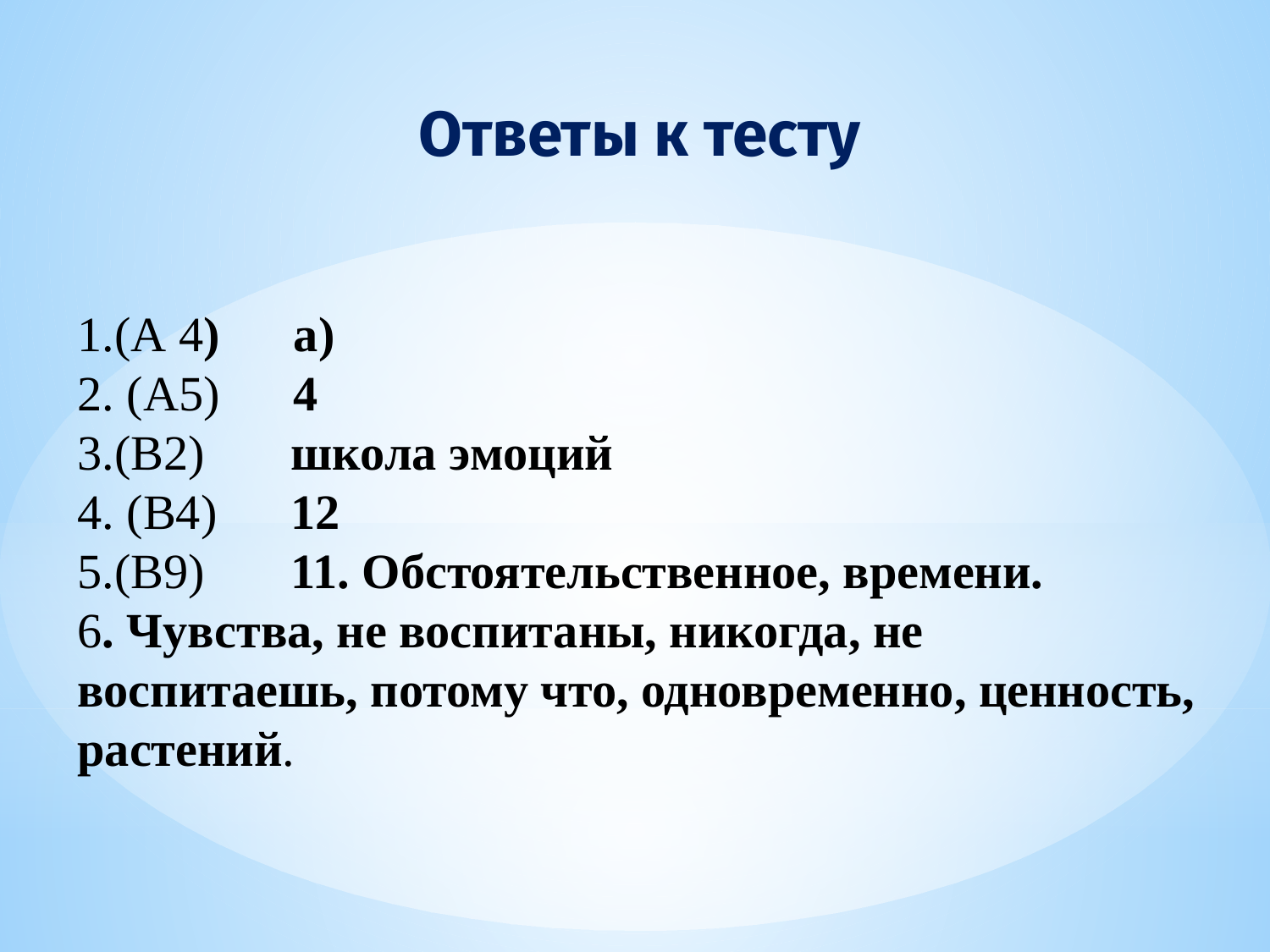

Ответы к тесту
1.(А 4)      а)
2. (А5)      4
3.(В2)       школа эмоций
4. (В4)      12
5.(В9)       11. Обстоятельственное, времени.
6. Чувства, не воспитаны, никогда, не воспитаешь, потому что, одновременно, ценность, растений.